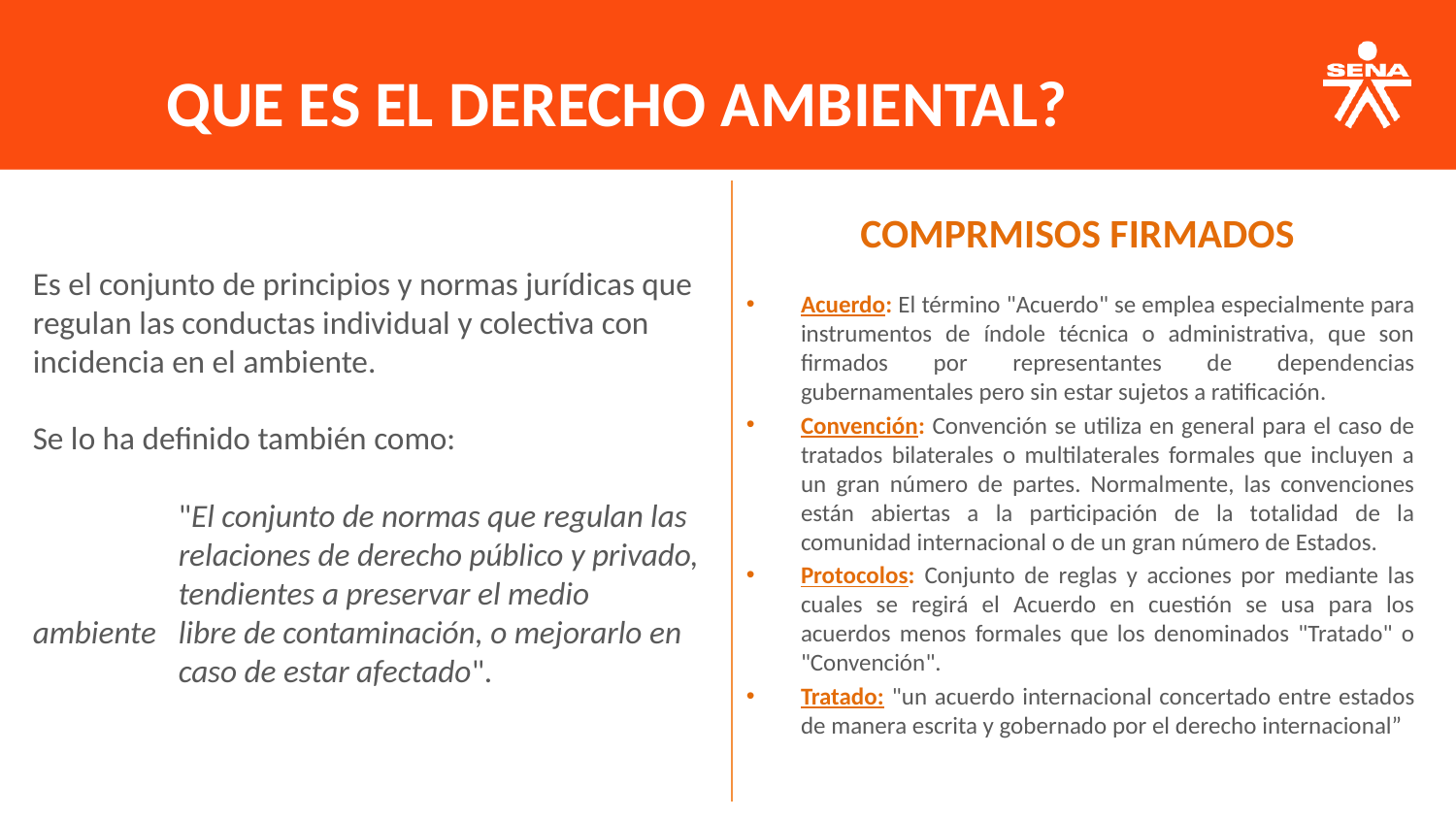

QUE ES EL DERECHO AMBIENTAL?
COMPRMISOS FIRMADOS

Es el conjunto de principios y normas jurídicas que regulan las conductas individual y colectiva con incidencia en el ambiente.

Se lo ha definido también como:

	"El conjunto de normas que regulan las 	relaciones de derecho público y privado, 	tendientes a preservar el medio ambiente 	libre de contaminación, o mejorarlo en 	caso de estar afectado".
Acuerdo: El término "Acuerdo" se emplea especialmente para instrumentos de índole técnica o administrativa, que son firmados por representantes de dependencias gubernamentales pero sin estar sujetos a ratificación.
Convención: Convención se utiliza en general para el caso de tratados bilaterales o multilaterales formales que incluyen a un gran número de partes. Normalmente, las convenciones están abiertas a la participación de la totalidad de la comunidad internacional o de un gran número de Estados.
Protocolos: Conjunto de reglas y acciones por mediante las cuales se regirá el Acuerdo en cuestión se usa para los acuerdos menos formales que los denominados "Tratado" o "Convención".
Tratado: "un acuerdo internacional concertado entre estados de manera escrita y gobernado por el derecho internacional”